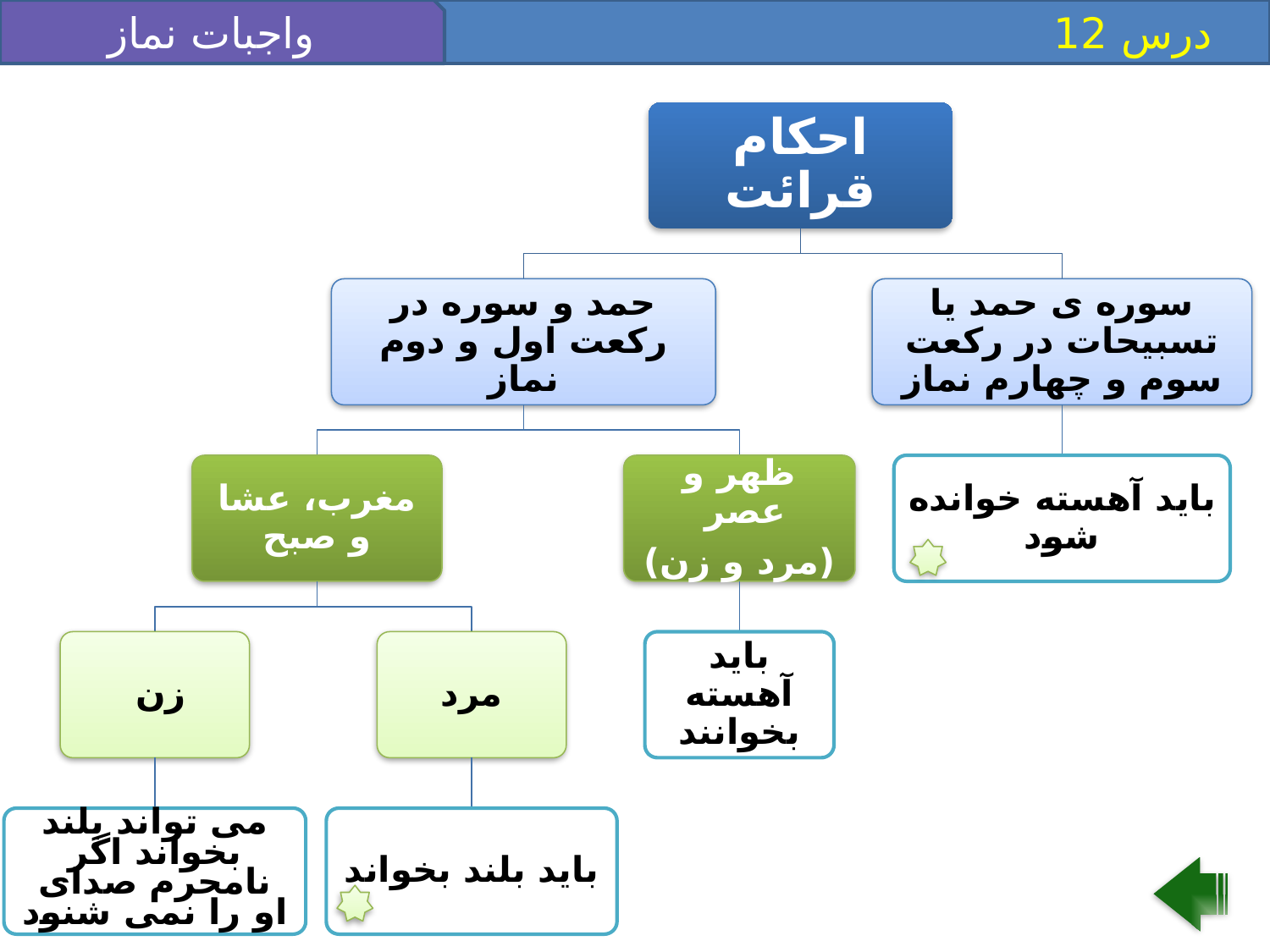

واجبات نماز 2
 درس 12
احکام قرائت

حمد و سوره در ركعت اول و دوم نماز

سوره ی حمد يا تسبيحات در ركعت سوم و چهارم نماز

مغرب، عشا و صبح

ظهر و عصر
(مرد و زن)

بايد آهسته خوانده شود

زن

مرد

باید آهسته بخوانند

می تواند بلند بخواند اگر نامحرم صدای او را نمی شنود

باید بلند بخواند